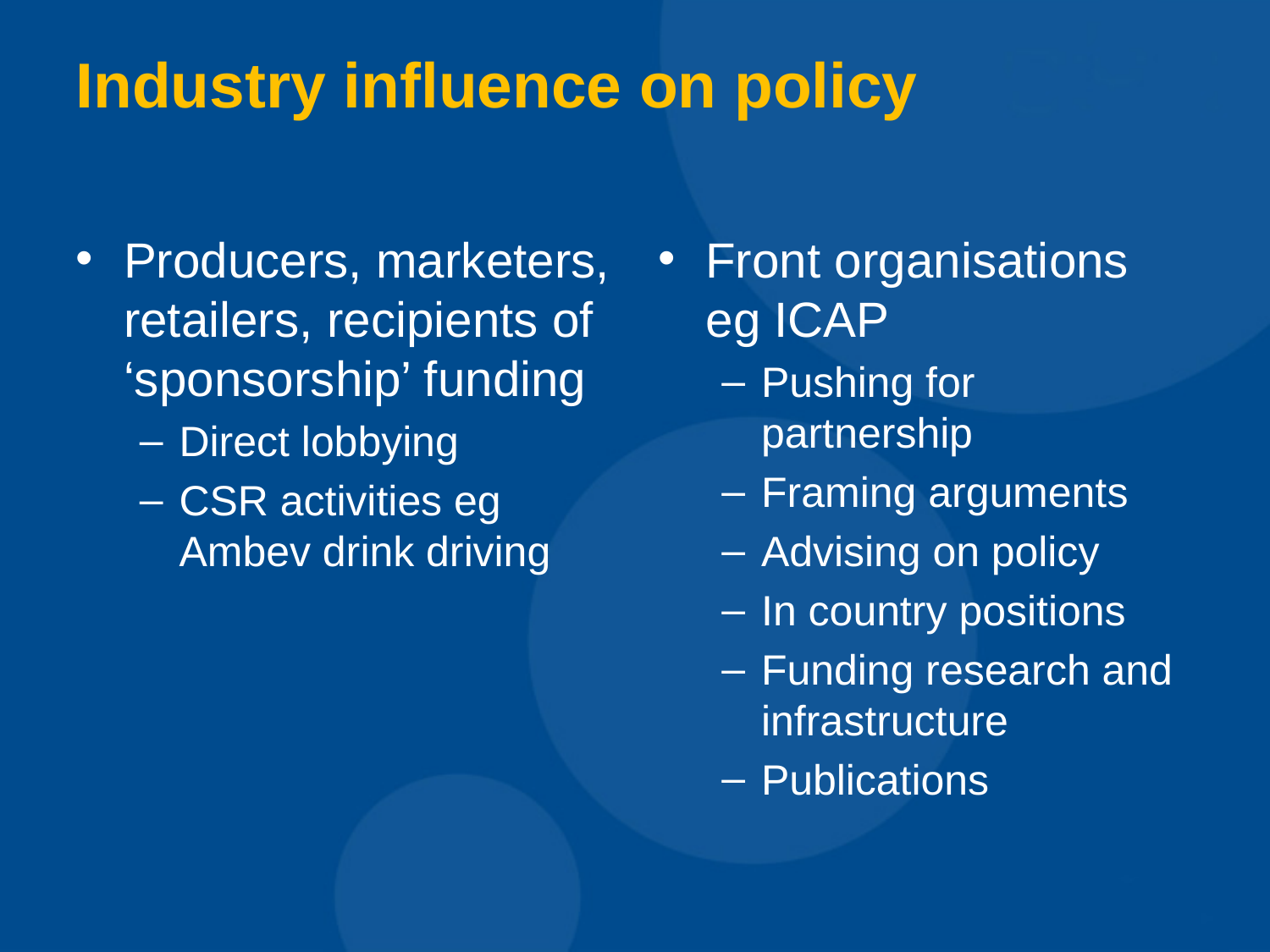

# Industry influence on policy
Producers, marketers, retailers, recipients of ‘sponsorship’ funding
Direct lobbying
CSR activities eg Ambev drink driving
Front organisations eg ICAP
Pushing for partnership
Framing arguments
Advising on policy
In country positions
Funding research and infrastructure
Publications